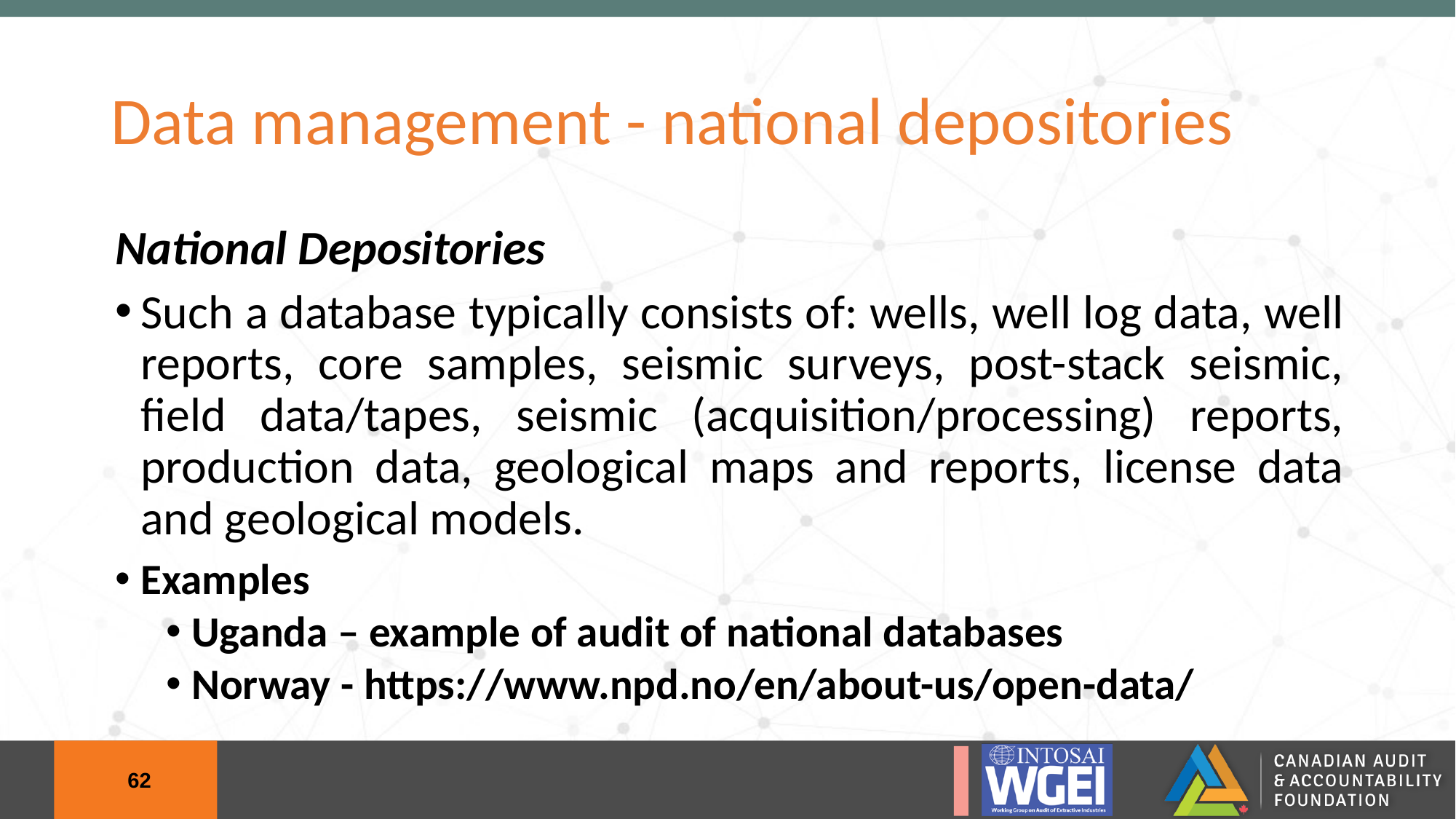

# Data management - national depositories
National Depositories
Such a database typically consists of: wells, well log data, well reports, core samples, seismic surveys, post-stack seismic, field data/tapes, seismic (acquisition/processing) reports, production data, geological maps and reports, license data and geological models.
Examples
Uganda – example of audit of national databases
Norway - https://www.npd.no/en/about-us/open-data/